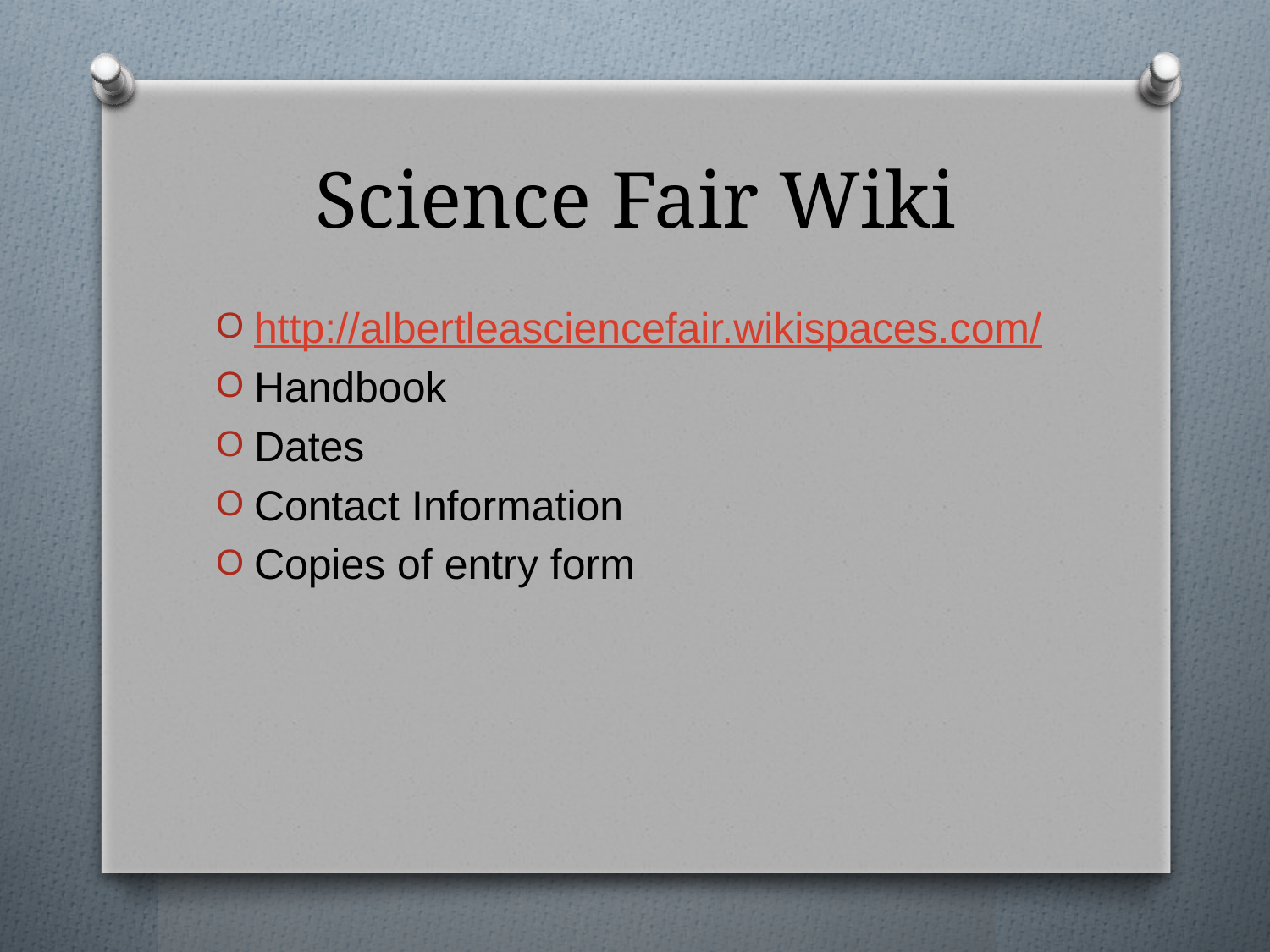

# Science Fair Wiki
http://albertleasciencefair.wikispaces.com/
Handbook
Dates
Contact Information
Copies of entry form